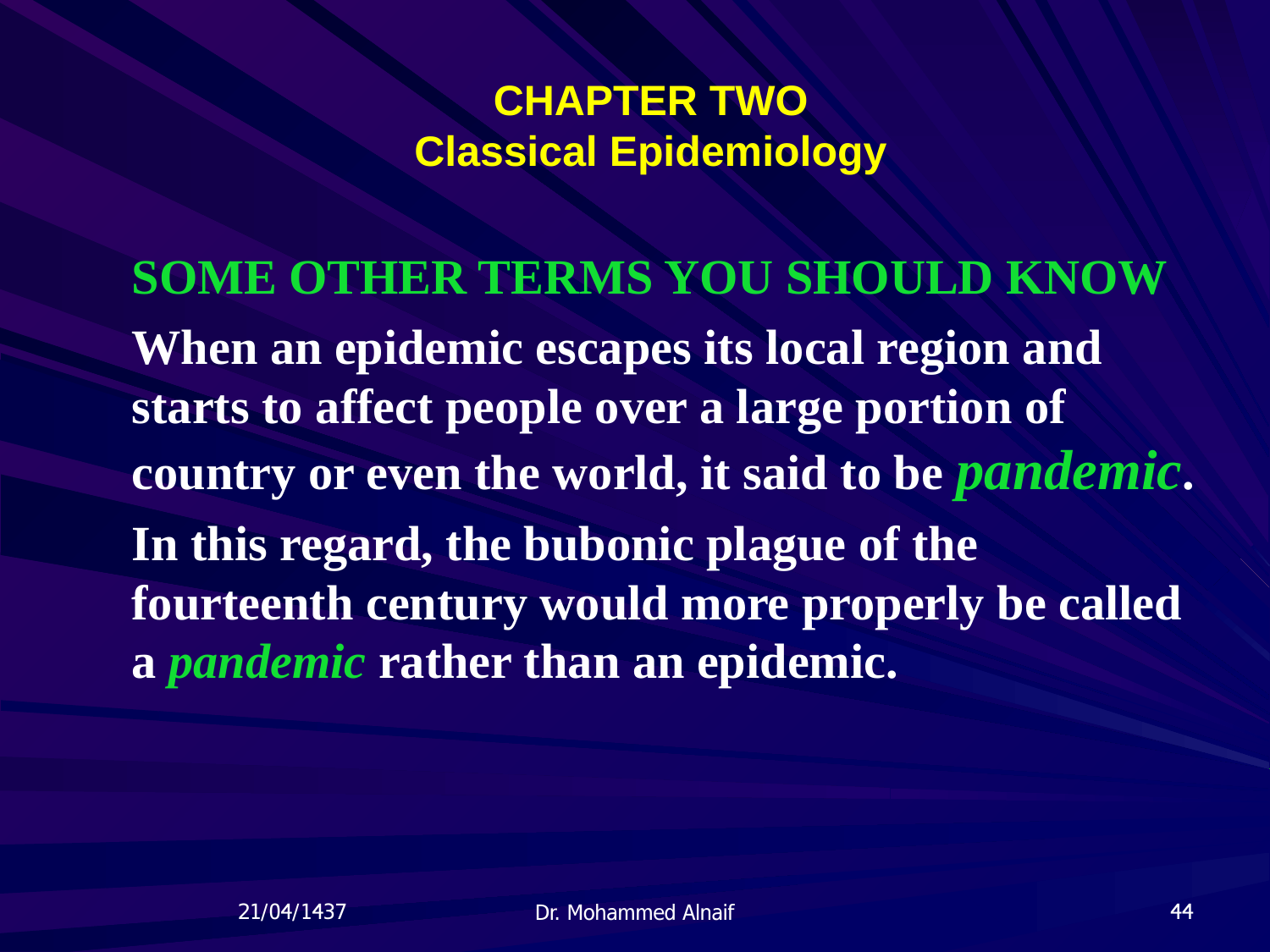

# CHAPTER TWO Classical Epidemiology
SOME OTHER TERMS YOU SHOULD KNOW
When an epidemic escapes its local region and starts to affect people over a large portion of country or even the world, it said to be pandemic.
In this regard, the bubonic plague of the fourteenth century would more properly be called a pandemic rather than an epidemic.
21/04/1437
44
Dr. Mohammed Alnaif